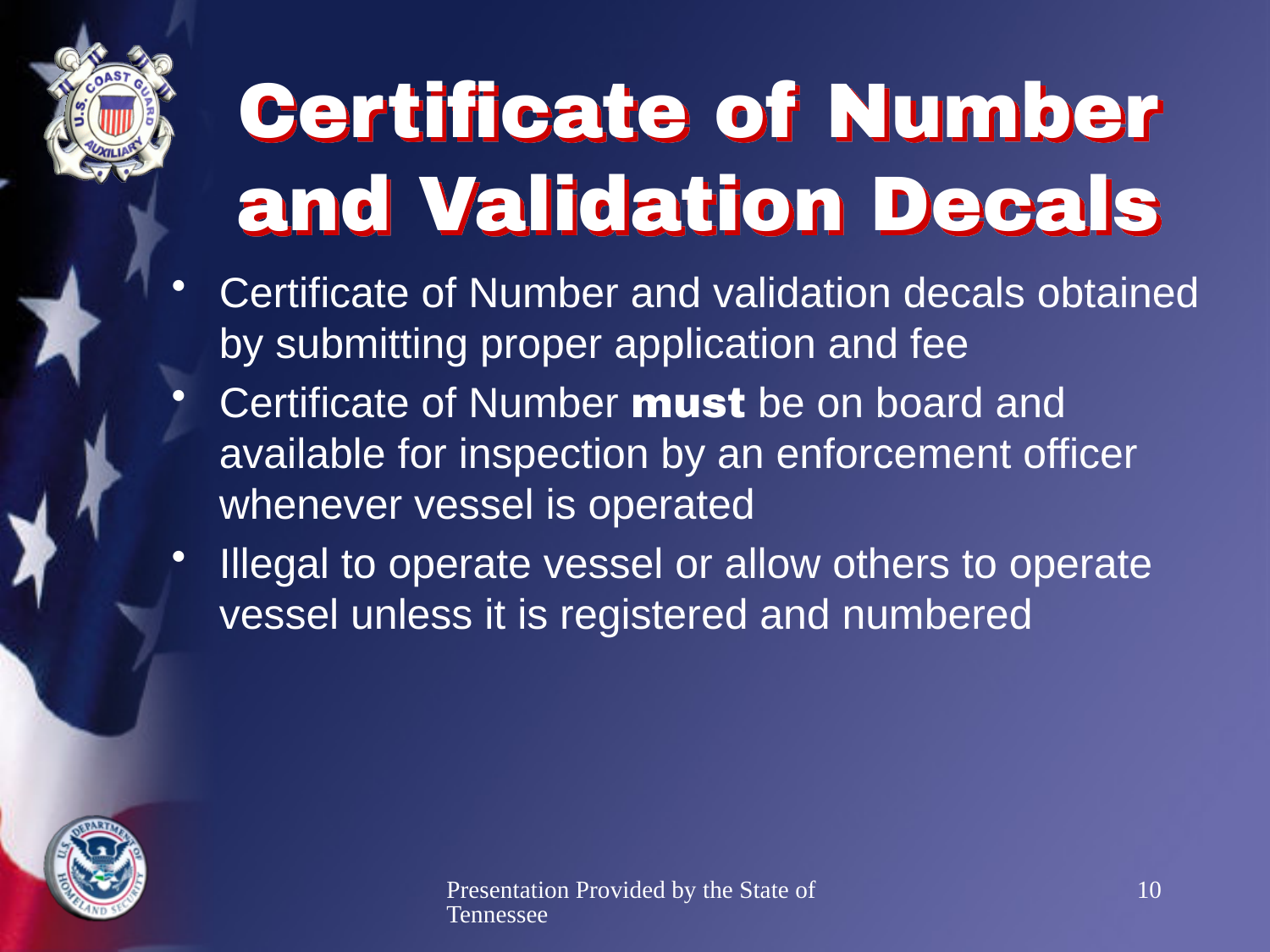

# Certificate of Number and Validation Decals
Certificate of Number and validation decals obtained by submitting proper application and fee
Certificate of Number must be on board and available for inspection by an enforcement officer whenever vessel is operated
Illegal to operate vessel or allow others to operate vessel unless it is registered and numbered
Presentation Provided by the State of Tennessee
10